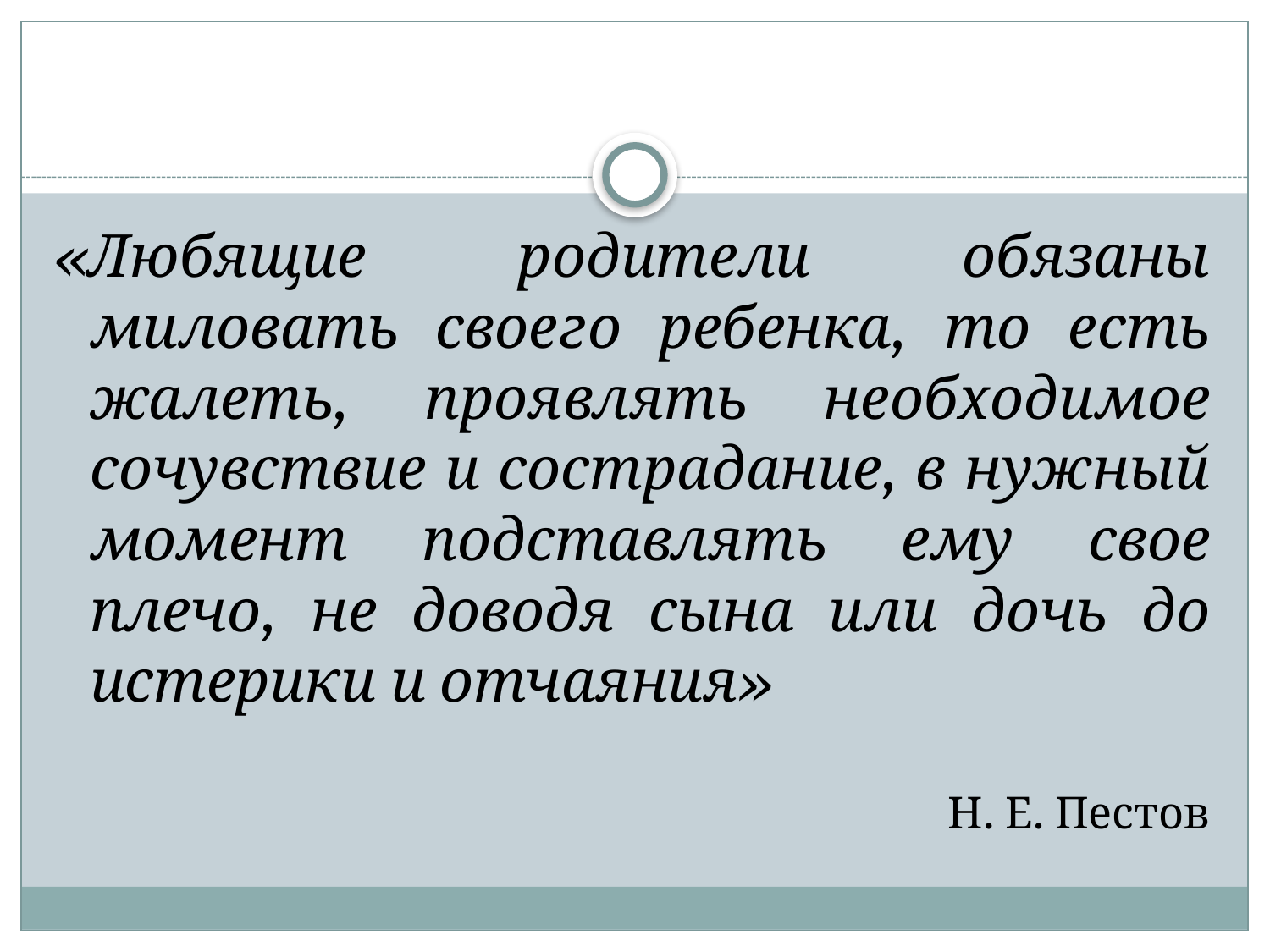

#
«Любящие родители обязаны миловать своего ребенка, то есть жалеть, проявлять необходимое сочувствие и сострадание, в нужный момент подставлять ему свое плечо, не доводя сына или дочь до истерики и отчаяния»

Н. Е. Пестов